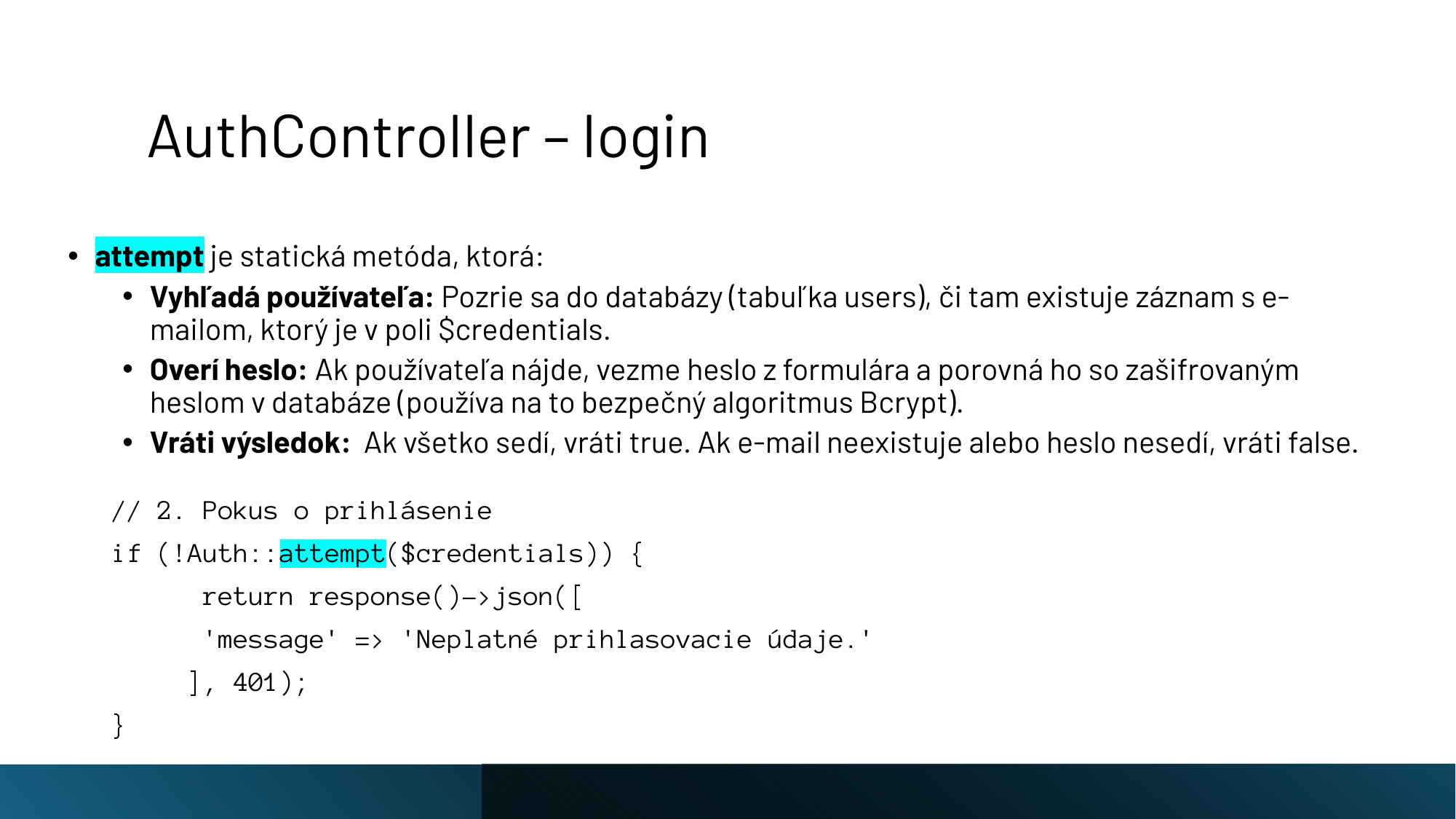

# AuthController – login
attempt je statická metóda, ktorá:
Vyhľadá používateľa: Pozrie sa do databázy (tabuľka users), či tam existuje záznam s e-mailom, ktorý je v poli $credentials.
Overí heslo: Ak používateľa nájde, vezme heslo z formulára a porovná ho so zašifrovaným heslom v databáze (používa na to bezpečný algoritmus Bcrypt).
Vráti výsledok:  Ak všetko sedí, vráti true. Ak e-mail neexistuje alebo heslo nesedí, vráti false.
// 2. Pokus o prihlásenie
if (!Auth::attempt($credentials)) {
	return response()->json([
     	'message' => 'Neplatné prihlasovacie údaje.'
     ], 401);
}